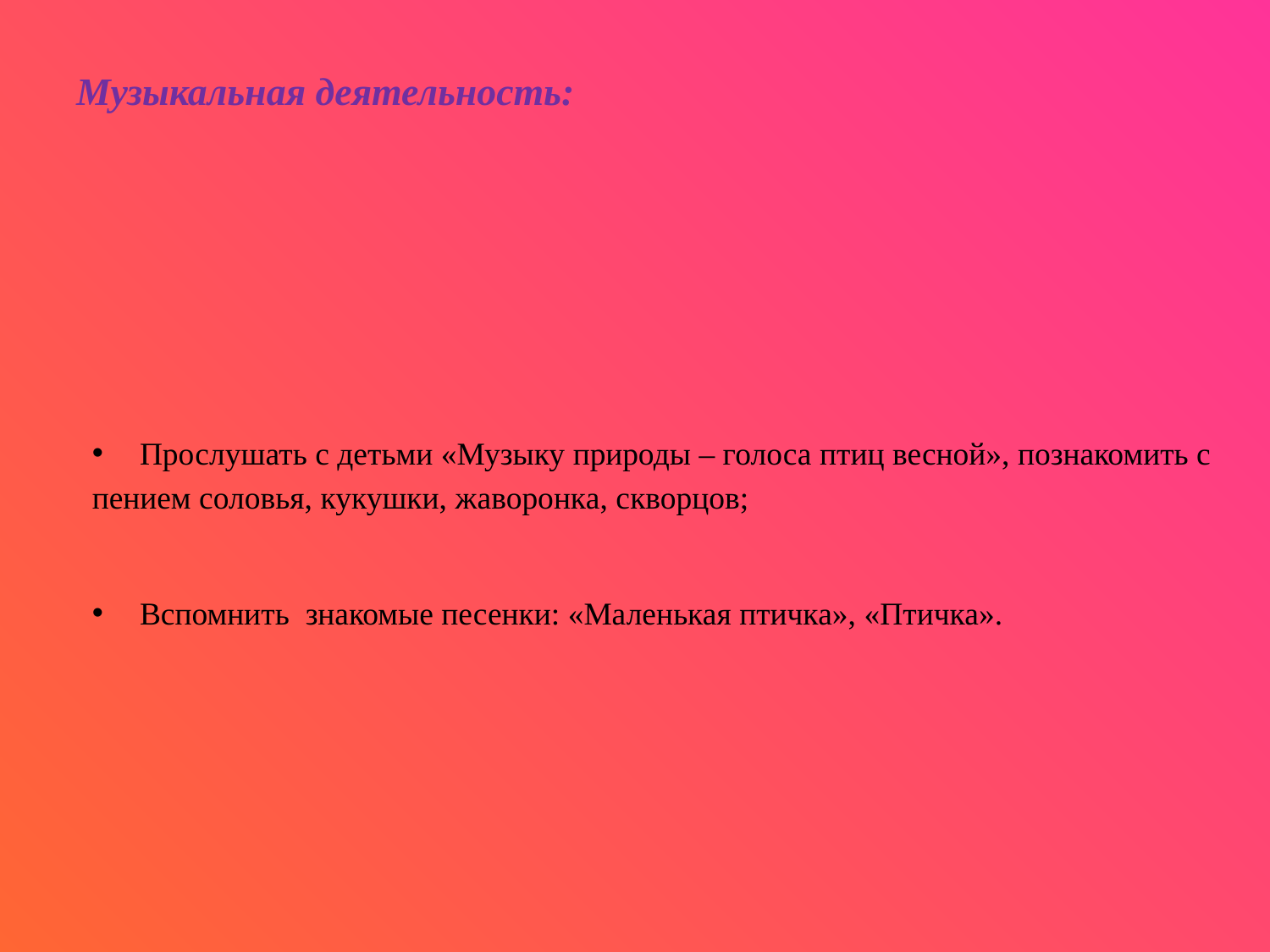

# Музыкальная деятельность:
Прослушать с детьми «Музыку природы – голоса птиц весной», познакомить с
пением соловья, кукушки, жаворонка, скворцов;

Вспомнить  знакомые песенки: «Маленькая птичка», «Птичка».